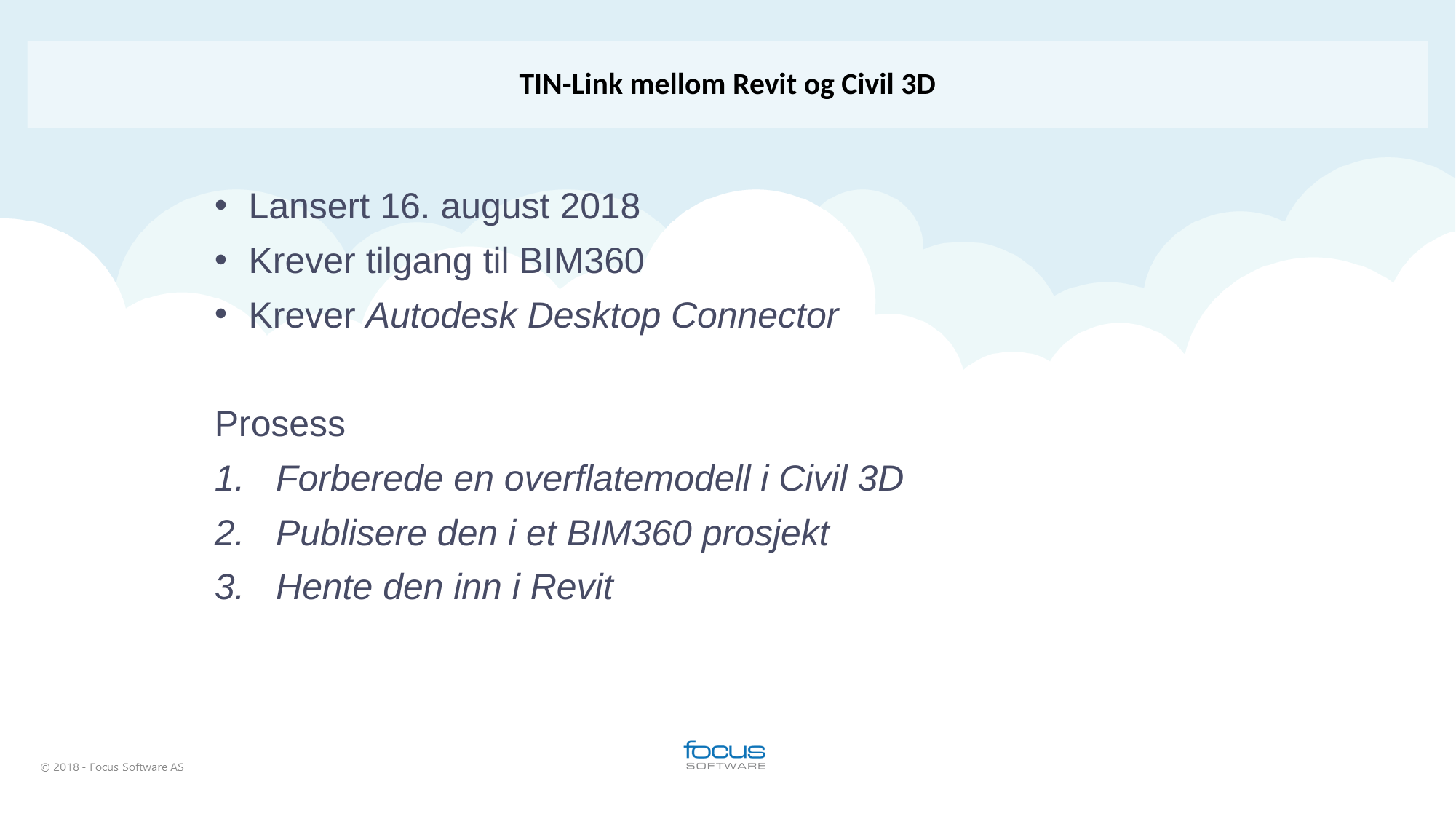

TIN-Link mellom Revit og Civil 3D
Lansert 16. august 2018
Krever tilgang til BIM360
Krever Autodesk Desktop Connector

Prosess
Forberede en overflatemodell i Civil 3D
Publisere den i et BIM360 prosjekt
Hente den inn i Revit